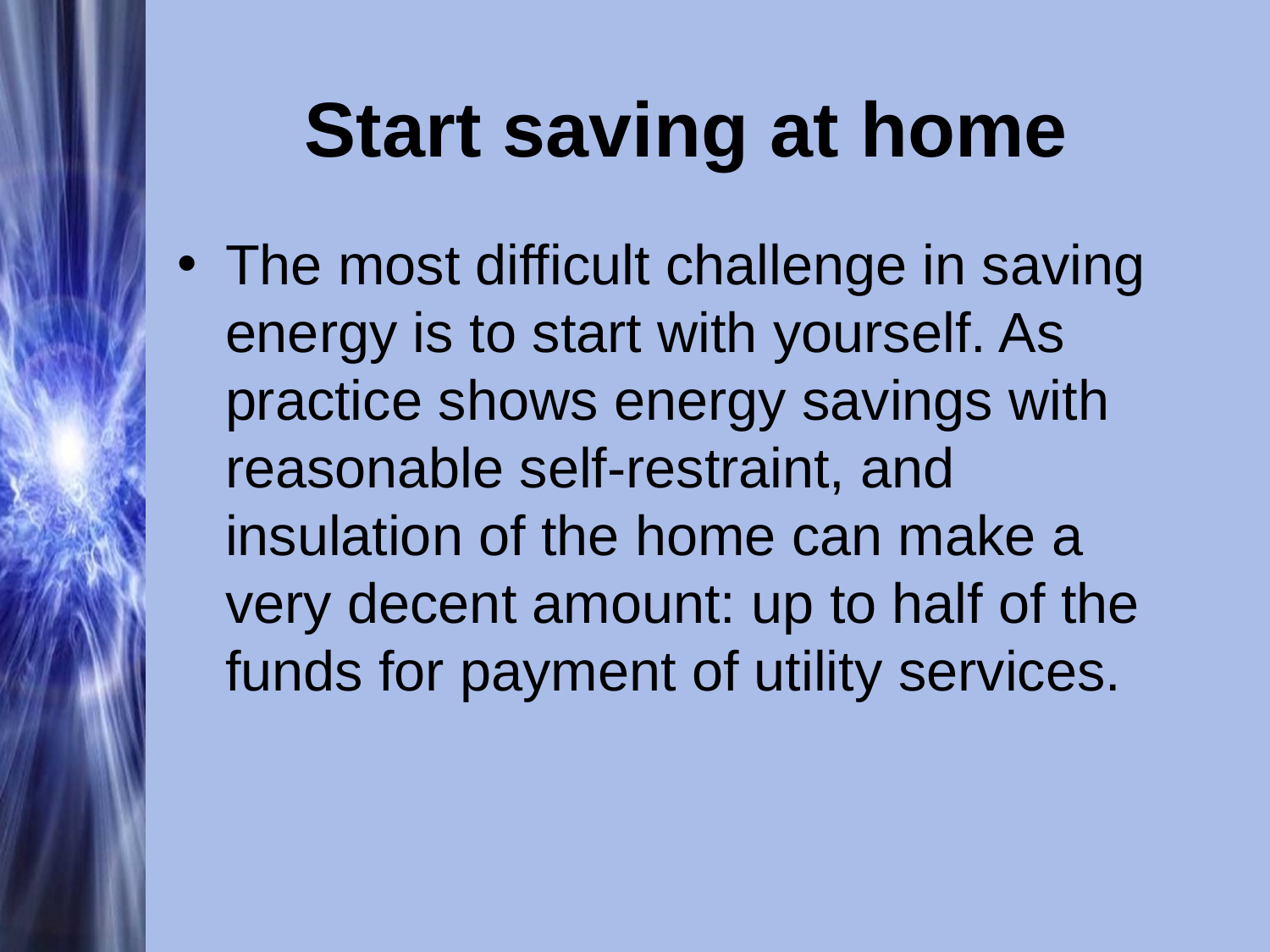

# Start saving at home
The most difficult challenge in saving energy is to start with yourself. As practice shows energy savings with reasonable self-restraint, and insulation of the home can make a very decent amount: up to half of the funds for payment of utility services.